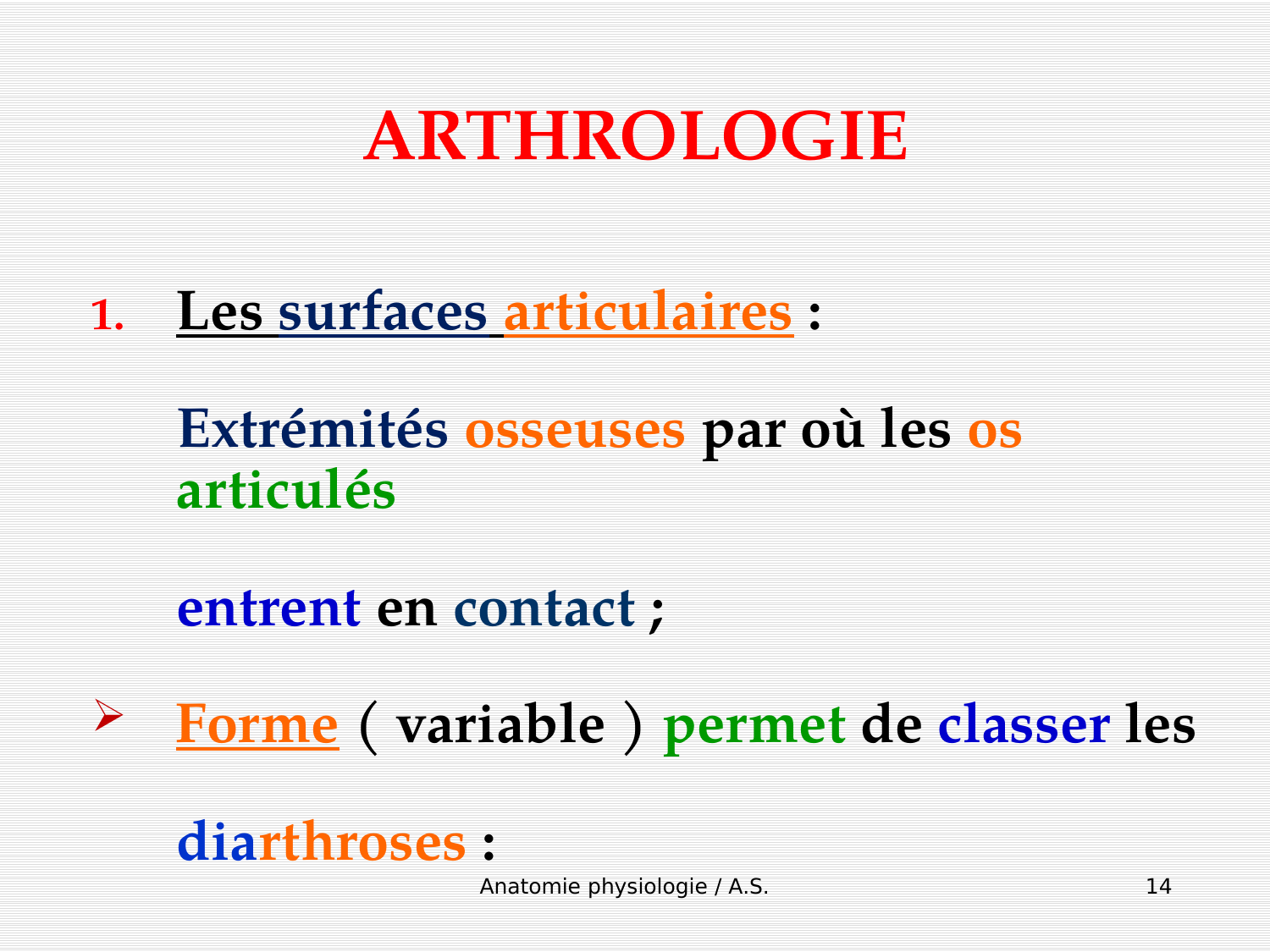

# ARTHROLOGIE
Les surfaces articulaires :

      Extrémités osseuses par où les os articulés

      entrent en contact ;

Forme ( variable ) permet de classer les

      diarthroses :
Anatomie physiologie / A.S.
14